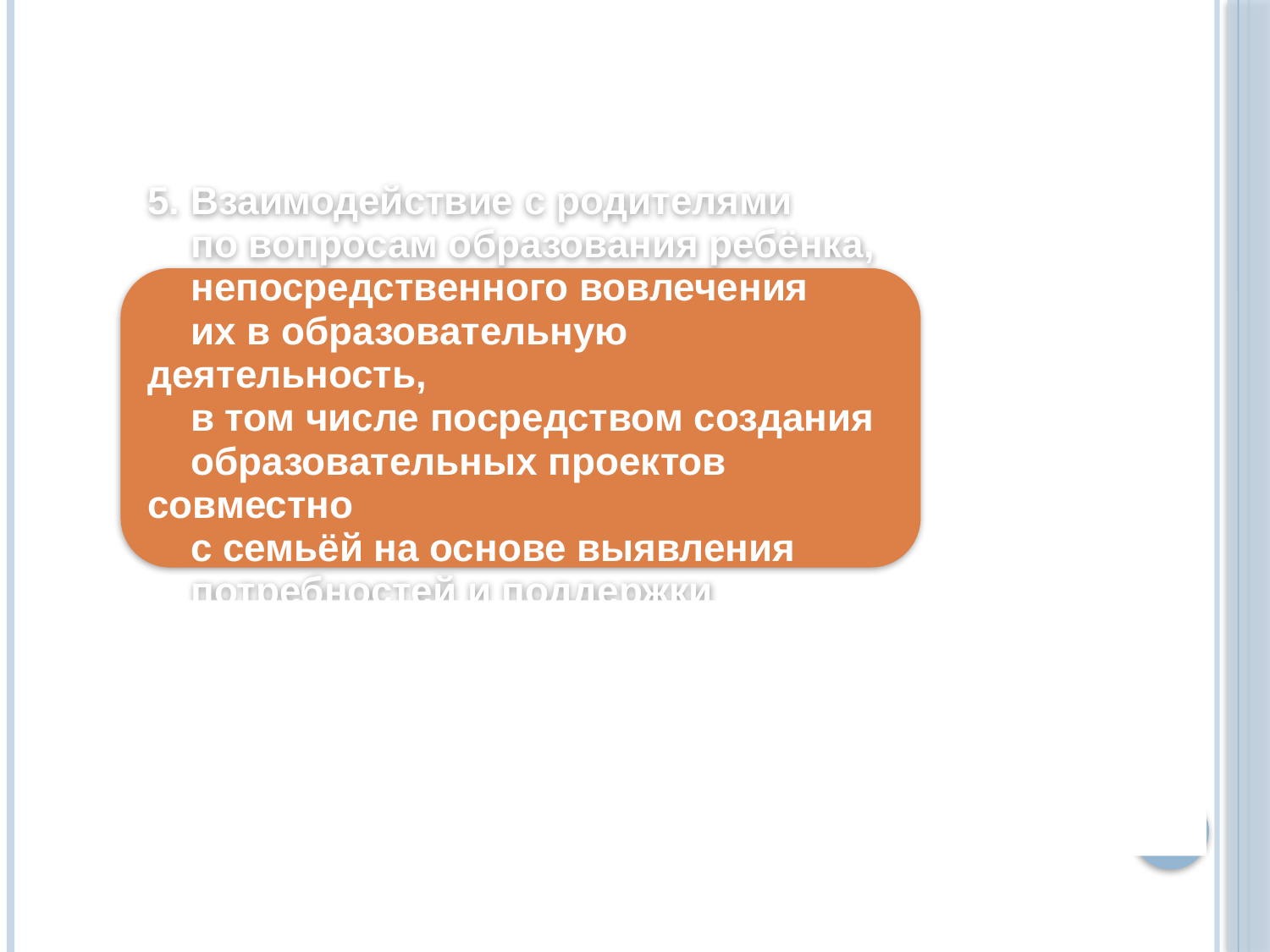

Психолого-педагогические условия реализации Программы
10
#

5. Взаимодействие с родителями
    по вопросам образования ребёнка,
    непосредственного вовлечения
    их в образовательную деятельность,
    в том числе посредством создания
    образовательных проектов совместно
    с семьёй на основе выявления
    потребностей и поддержки
    образовательных инициатив семьи